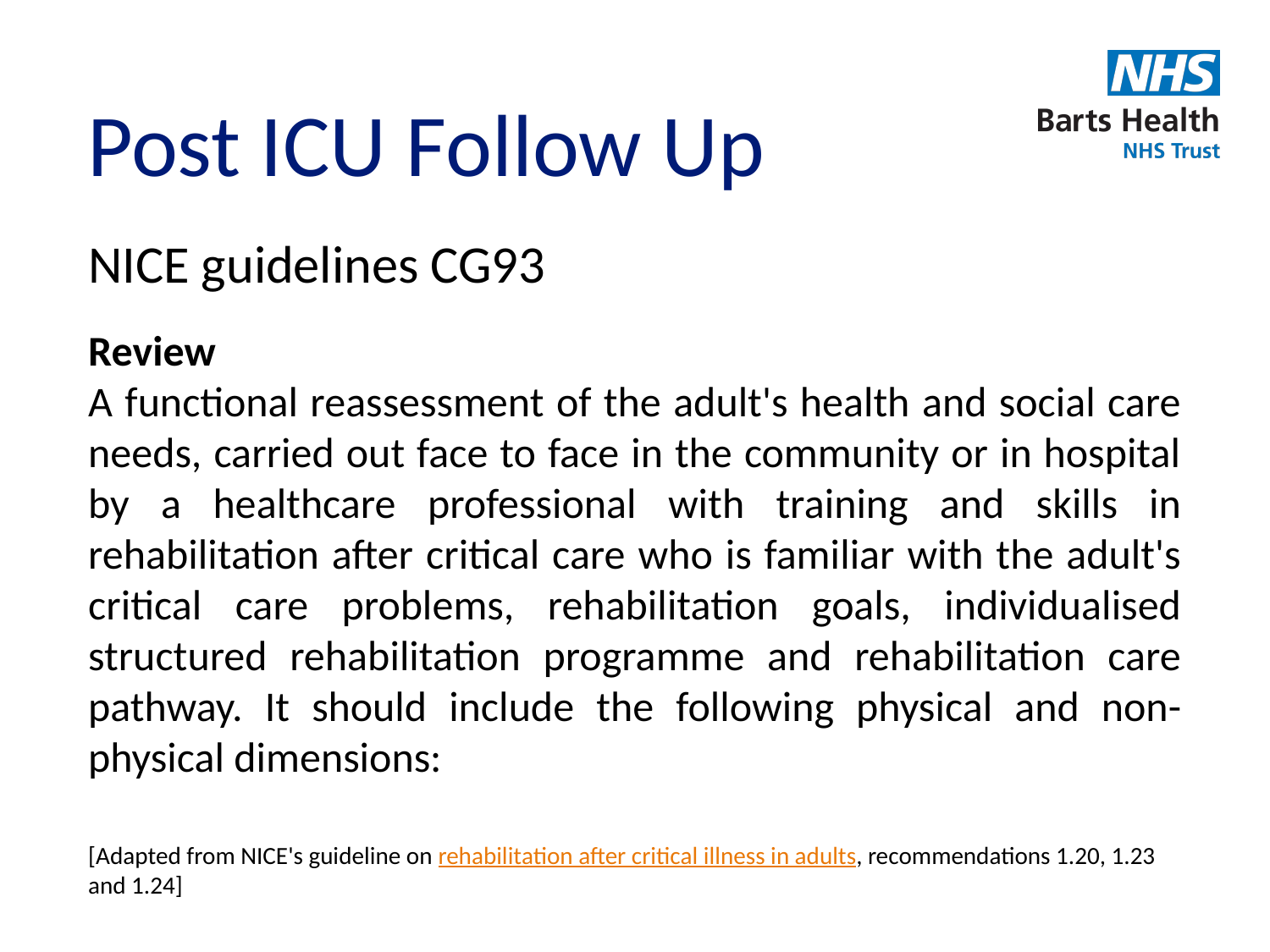

# Post ICU Follow Up
NICE guidelines CG93

Review
A functional reassessment of the adult's health and social care needs, carried out face to face in the community or in hospital by a healthcare professional with training and skills in rehabilitation after critical care who is familiar with the adult's critical care problems, rehabilitation goals, individualised structured rehabilitation programme and rehabilitation care pathway. It should include the following physical and non-physical dimensions:

[Adapted from NICE's guideline on rehabilitation after critical illness in adults, recommendations 1.20, 1.23 and 1.24]